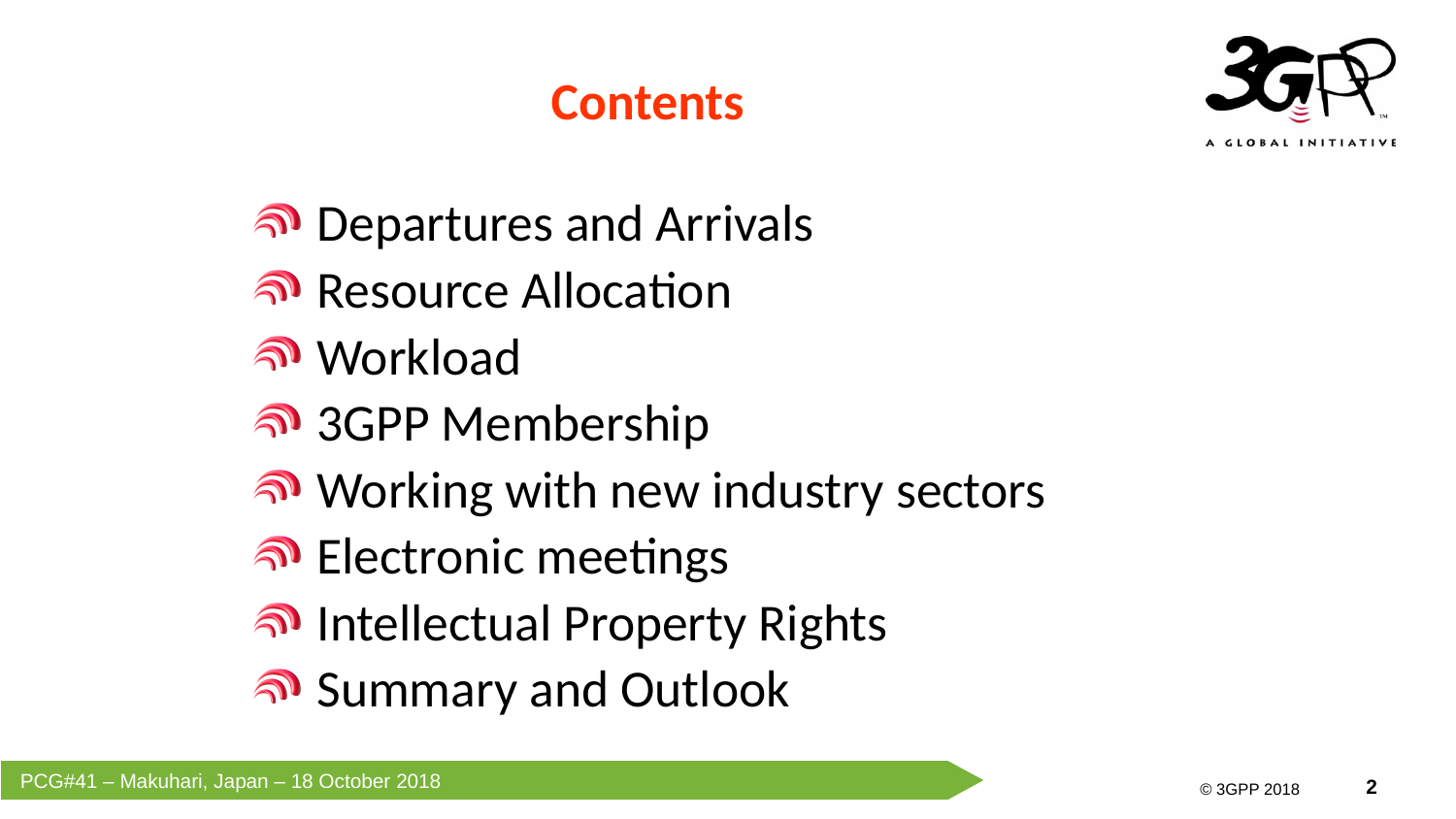

# Contents
 Departures and Arrivals
 Resource Allocation
 Workload
 3GPP Membership
 Working with new industry sectors
 Electronic meetings
 Intellectual Property Rights
 Summary and Outlook